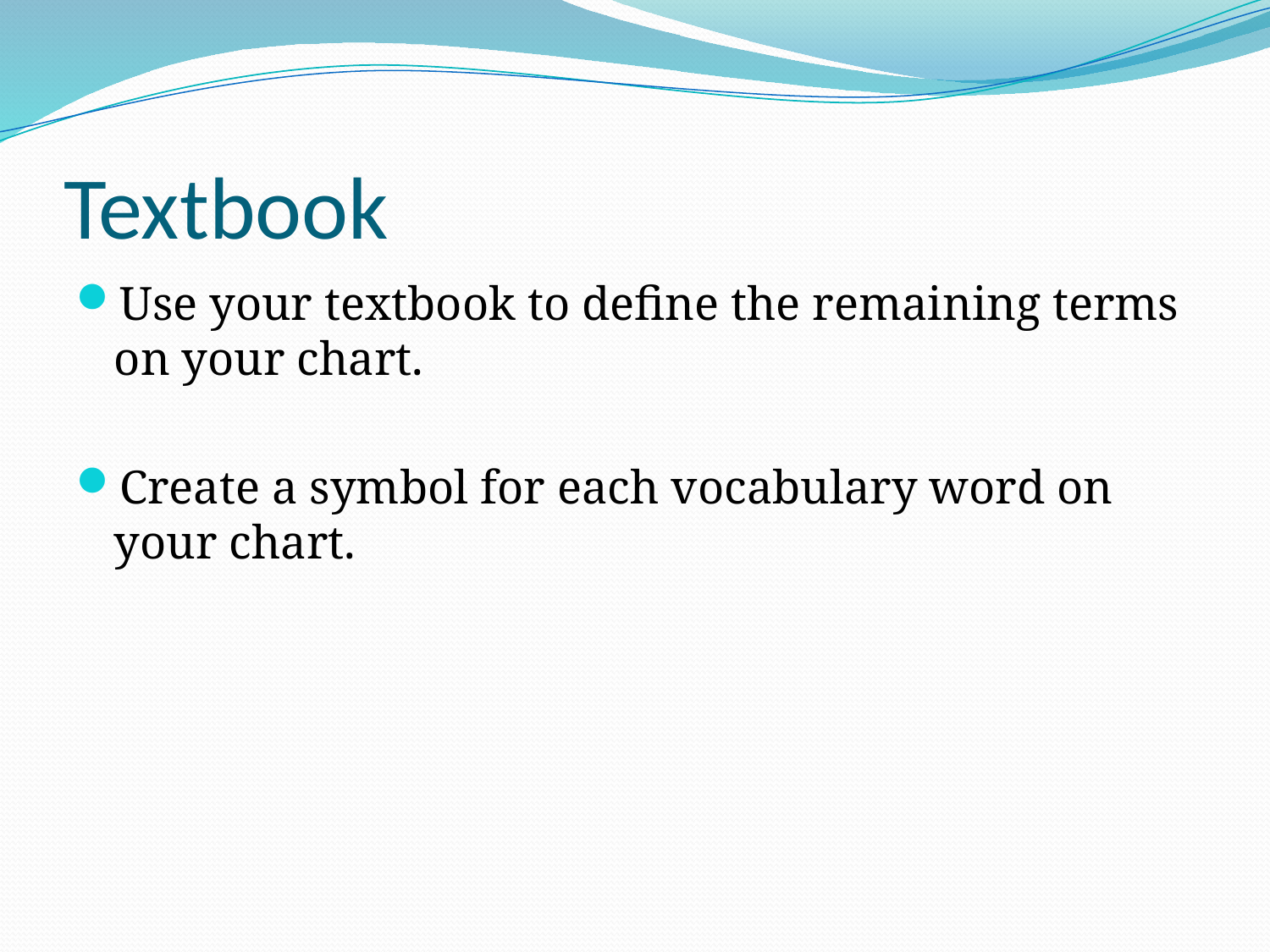

# Textbook
Use your textbook to define the remaining terms on your chart.

Create a symbol for each vocabulary word on your chart.